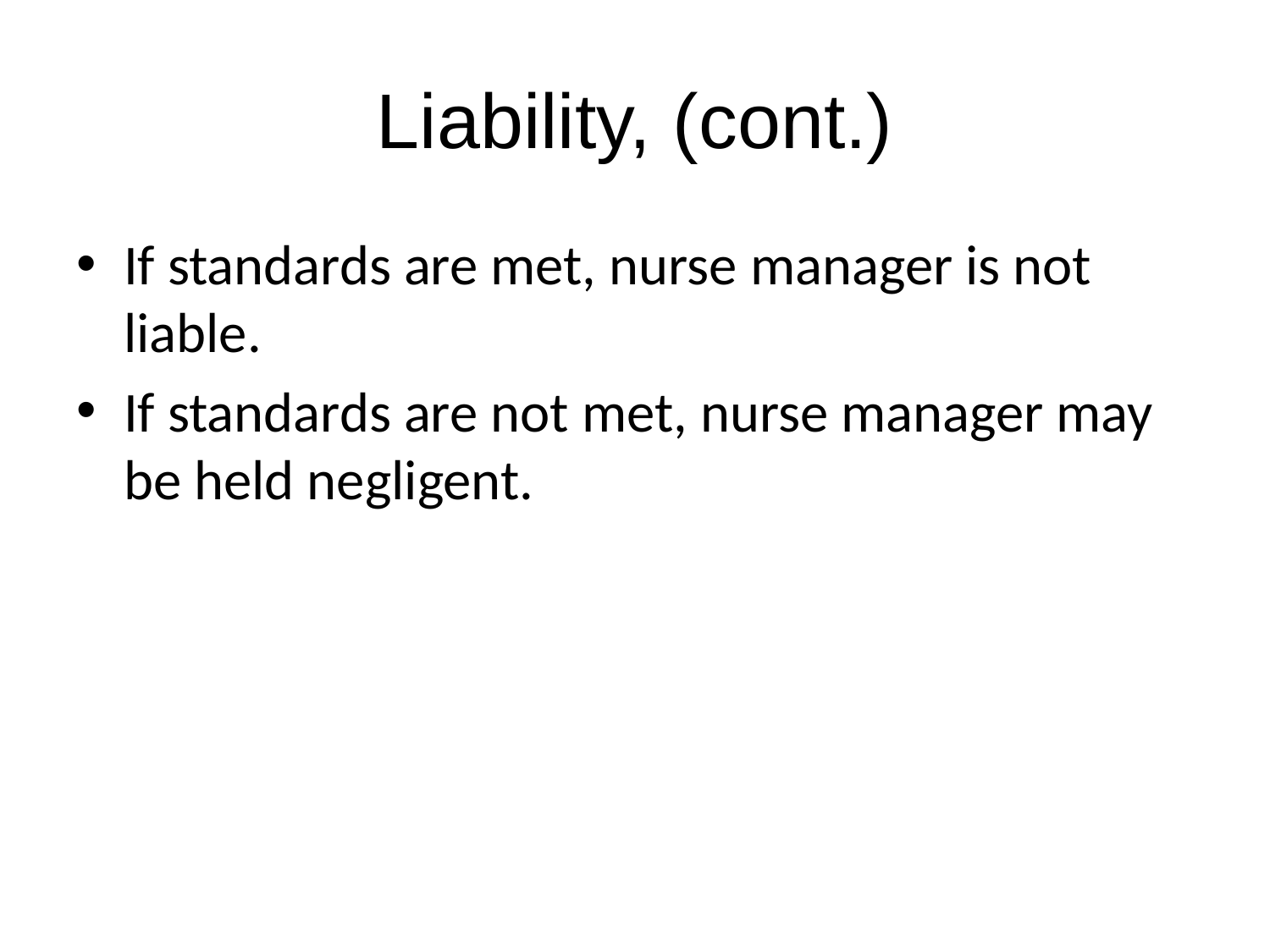

Liability, (cont.)
If standards are met, nurse manager is not liable.
If standards are not met, nurse manager may be held negligent.